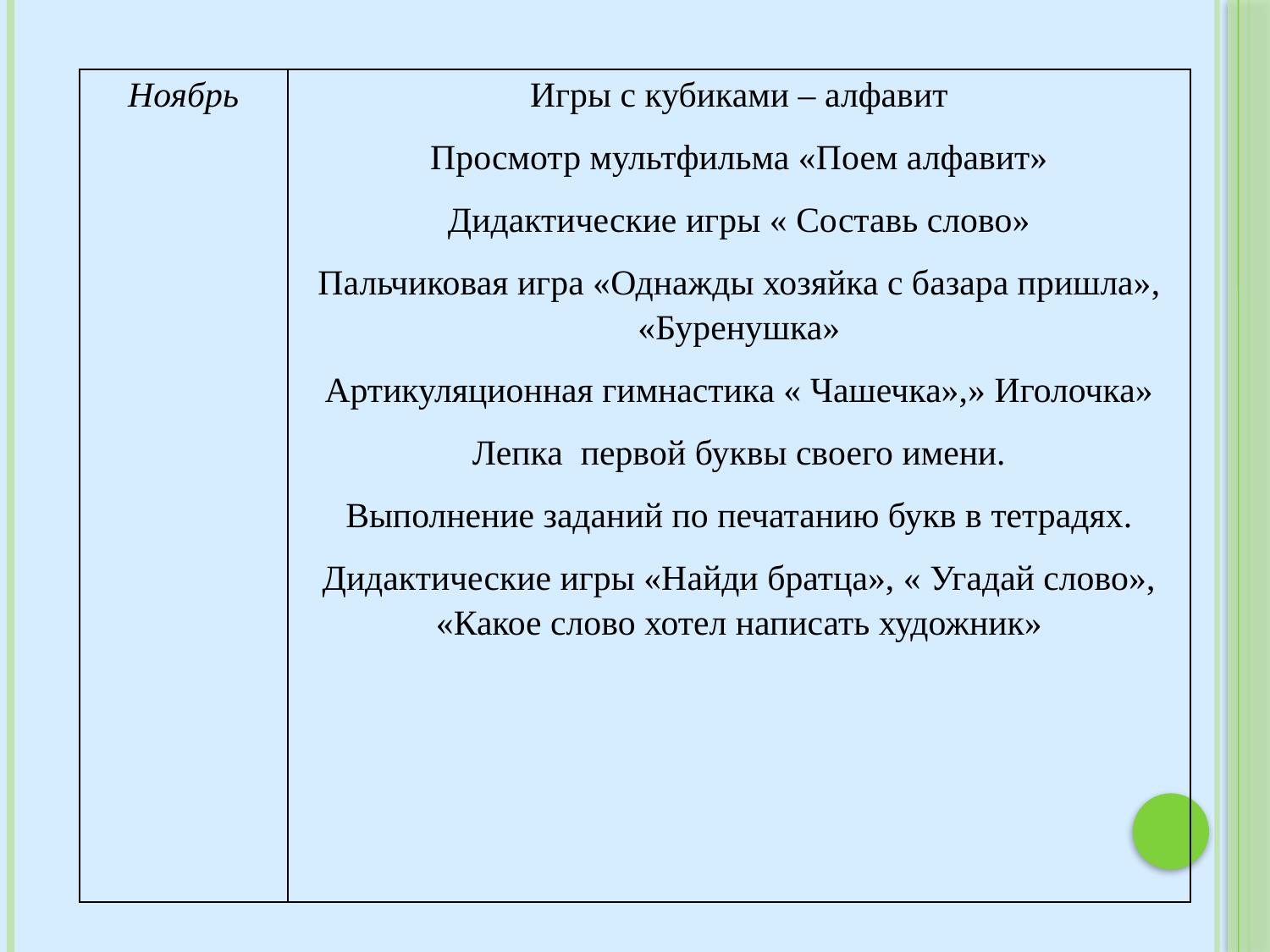

| Ноябрь | Игры с кубиками – алфавит Просмотр мультфильма «Поем алфавит» Дидактические игры « Составь слово» Пальчиковая игра «Однажды хозяйка с базара пришла», «Буренушка» Артикуляционная гимнастика « Чашечка»,» Иголочка» Лепка первой буквы своего имени. Выполнение заданий по печатанию букв в тетрадях. Дидактические игры «Найди братца», « Угадай слово», «Какое слово хотел написать художник» |
| --- | --- |